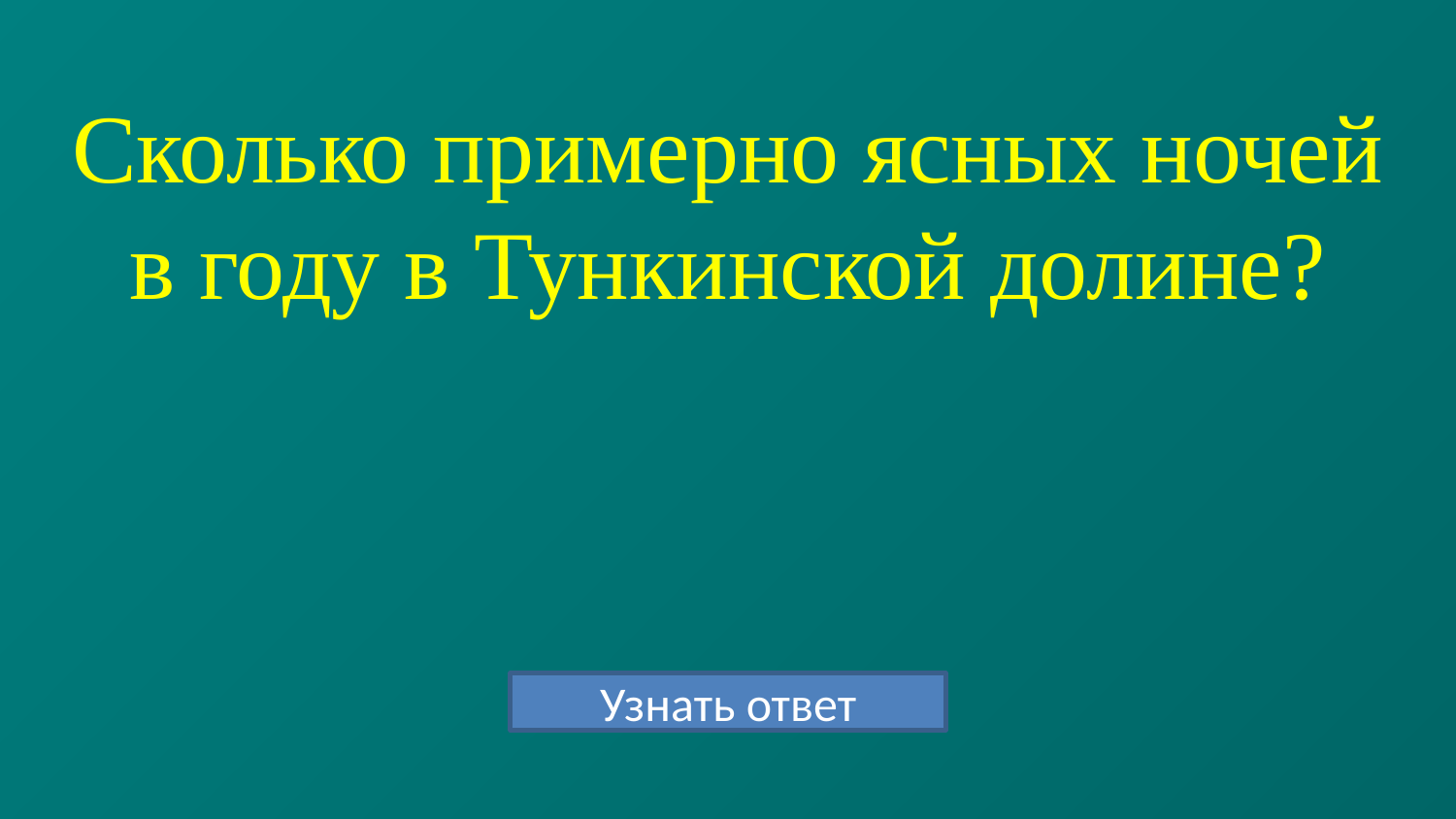

# Сколько примерно ясных ночей в году в Тункинской долине?